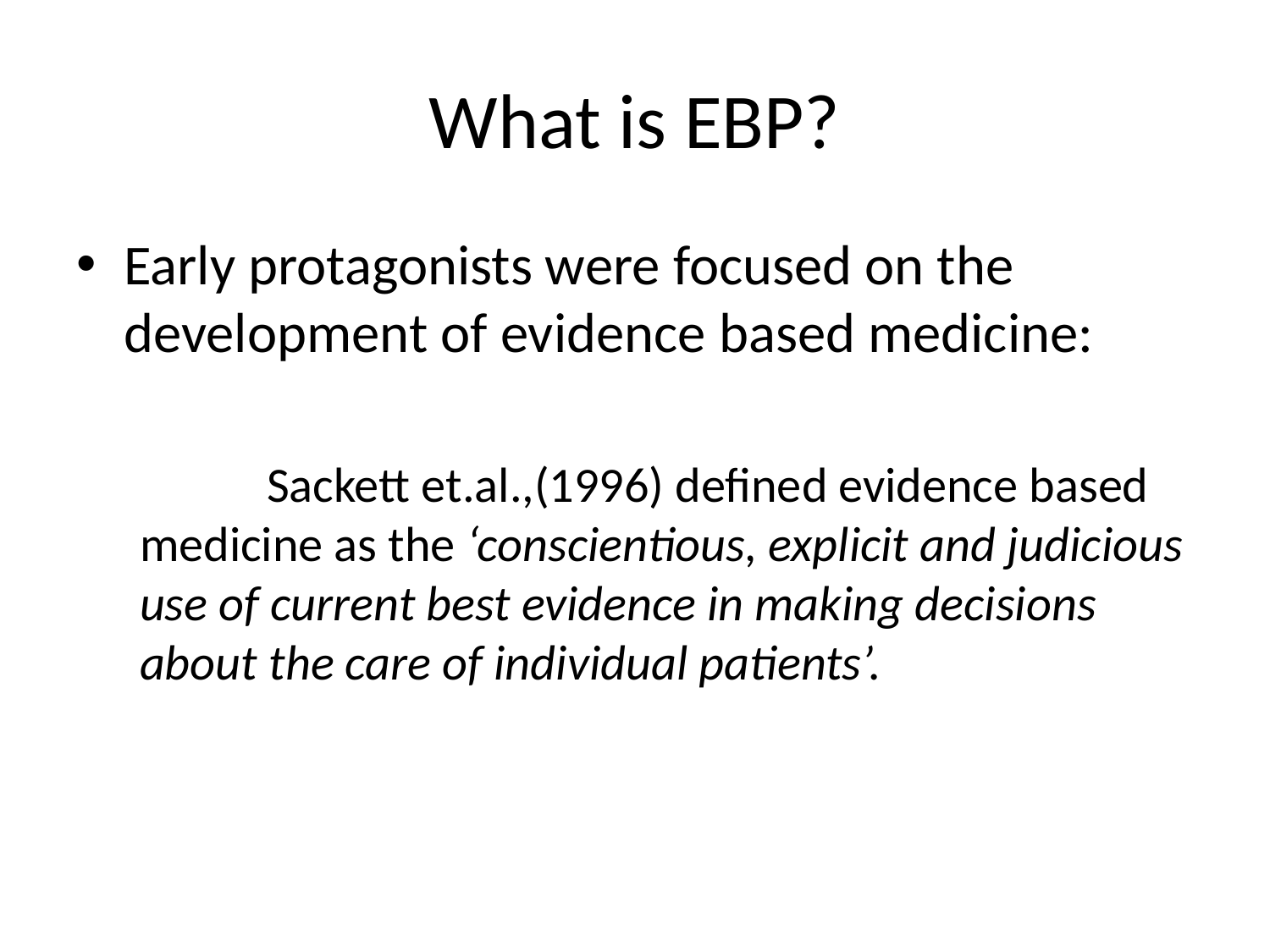

# What is EBP?
Early protagonists were focused on the development of evidence based medicine:

	Sackett et.al.,(1996) defined evidence based medicine as the ‘conscientious, explicit and judicious use of current best evidence in making decisions about the care of individual patients’.